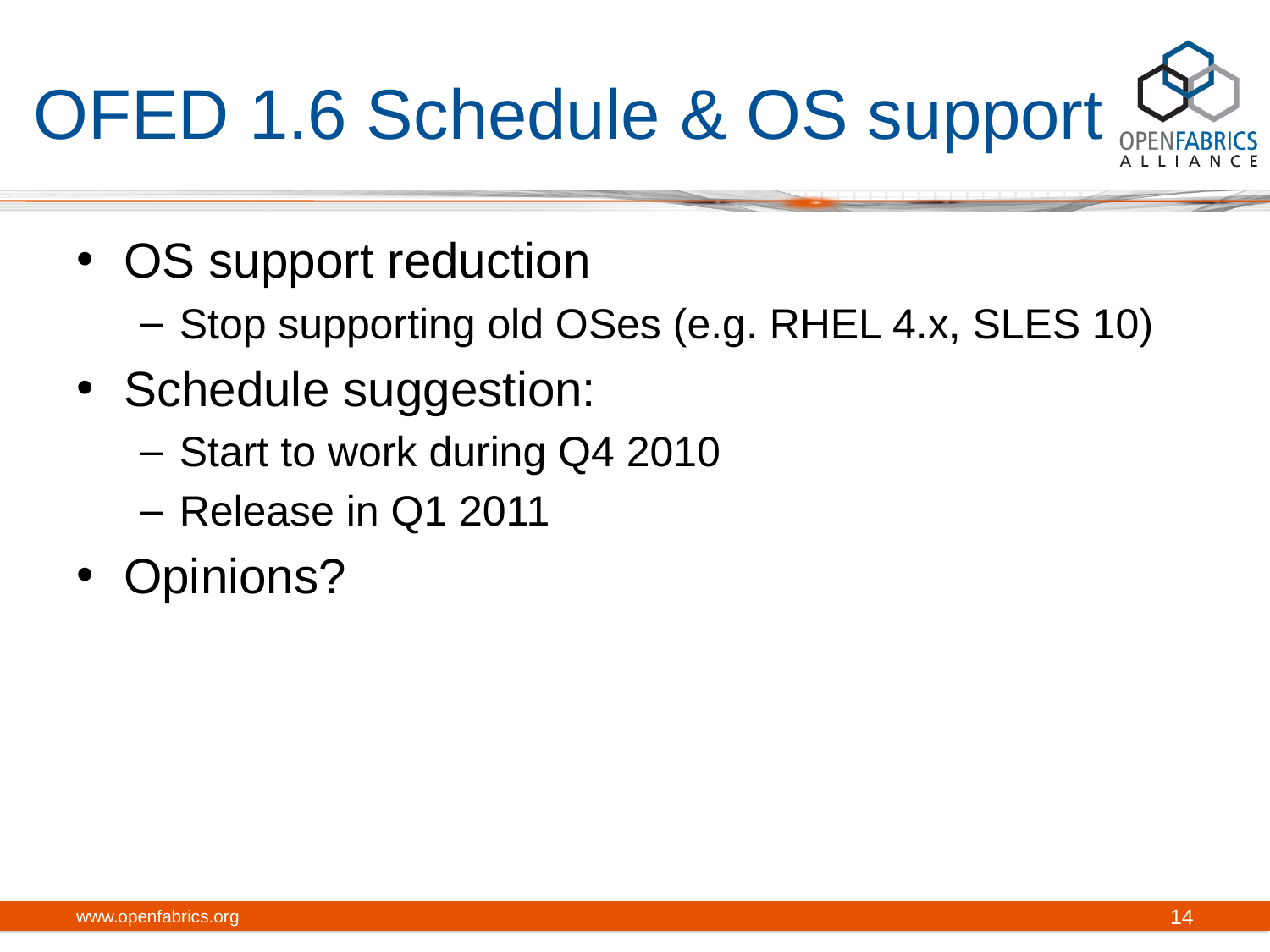

# OFED 1.6 Schedule & OS support
OS support reduction
Stop supporting old OSes (e.g. RHEL 4.x, SLES 10)
Schedule suggestion:
Start to work during Q4 2010
Release in Q1 2011
Opinions?
www.openfabrics.org
14